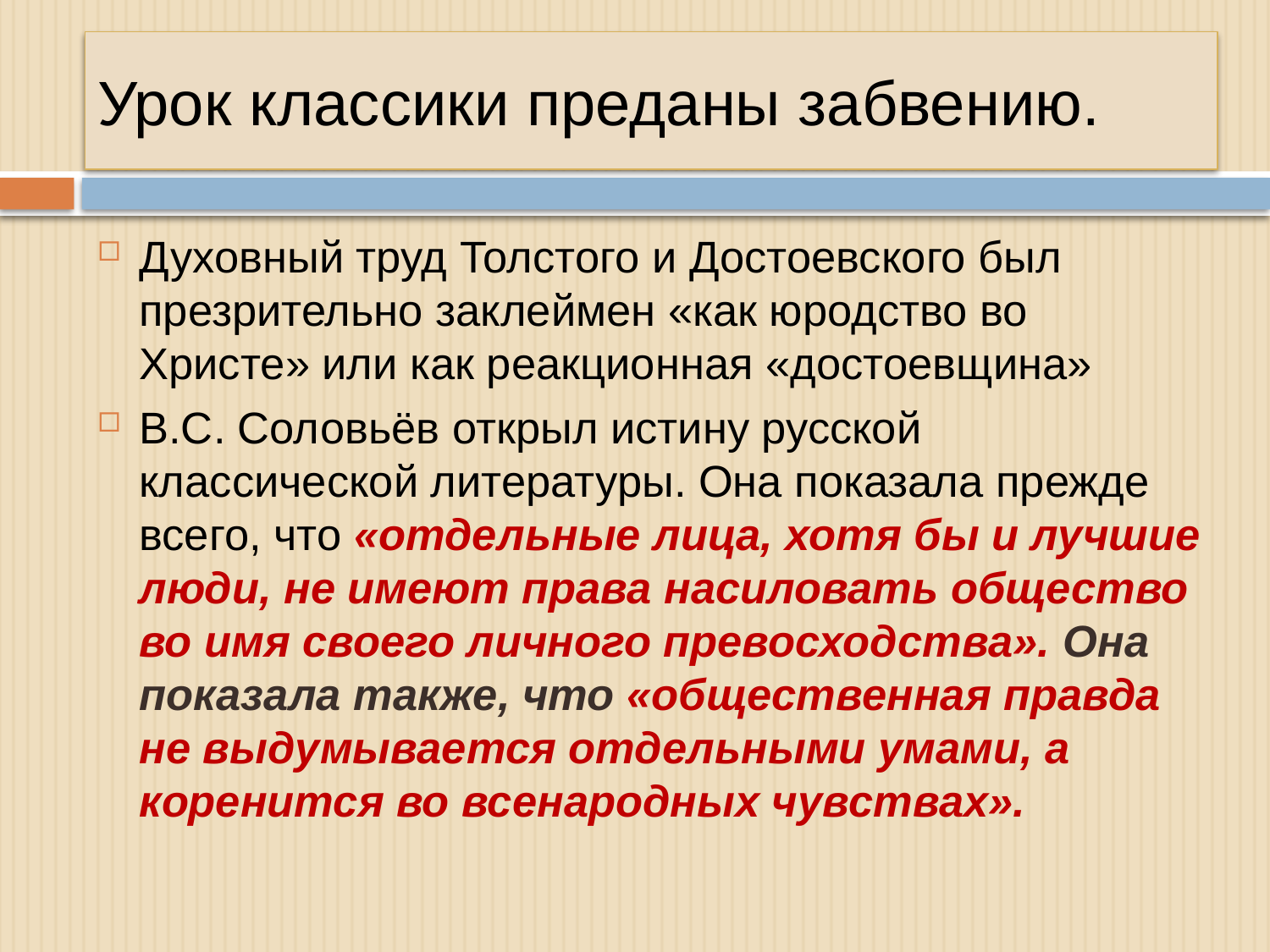

# Урок классики преданы забвению.
Духовный труд Толстого и Достоевского был презрительно заклеймен «как юродство во Христе» или как реакционная «достоевщина»
В.С. Соловьёв открыл истину русской классической литературы. Она показала прежде всего, что «отдельные лица, хотя бы и лучшие люди, не имеют права насиловать общество во имя своего личного превосходства». Она показала также, что «общественная правда не выдумывается отдельными умами, а коренится во всенародных чувствах».